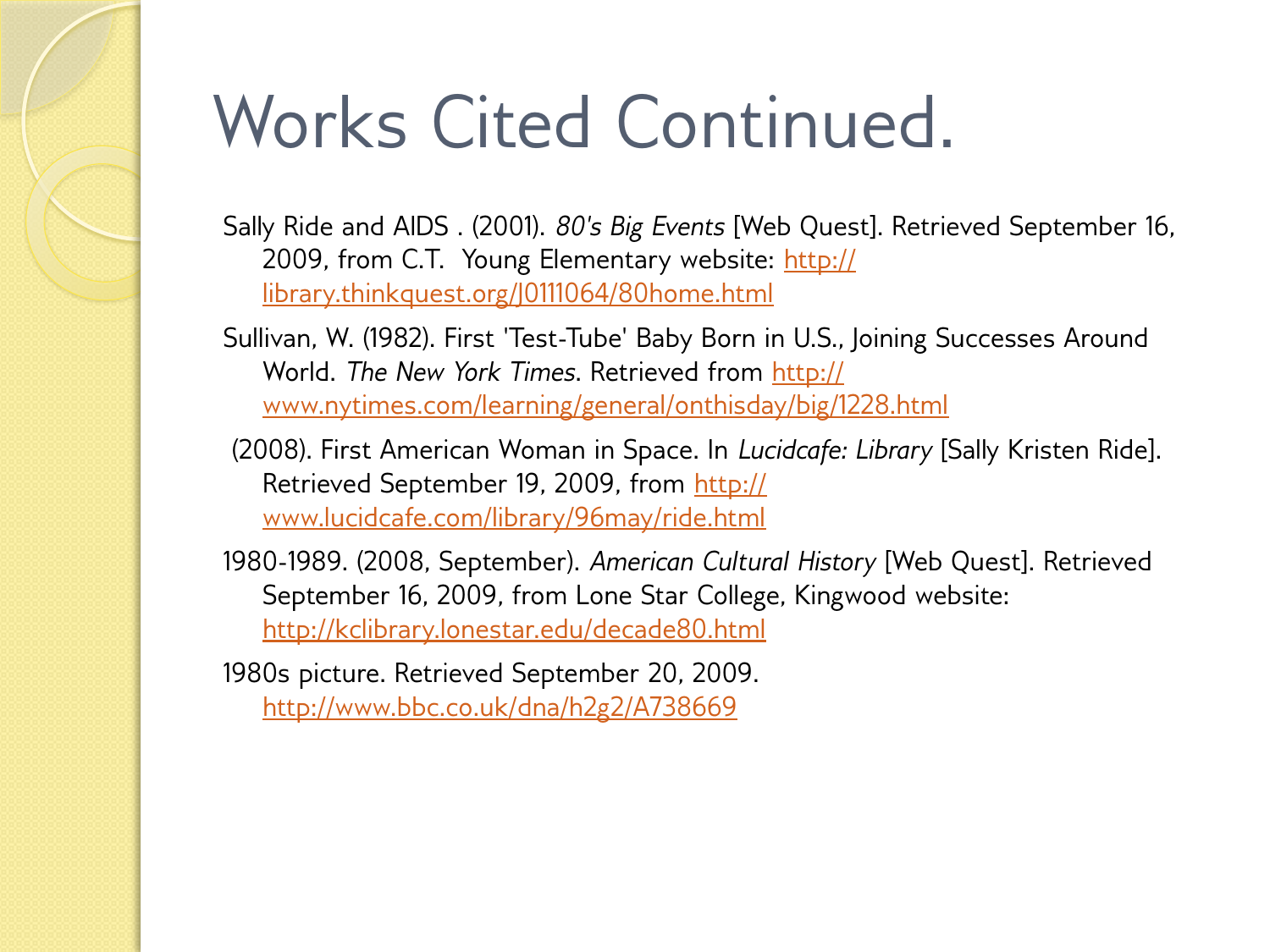

# Works Cited Continued.
Sally Ride and AIDS . (2001). 80's Big Events [Web Quest]. Retrieved September 16, 2009, from C.T.  Young Elementary website: http://library.thinkquest.org/J0111064/80home.html
Sullivan, W. (1982). First 'Test-Tube' Baby Born in U.S., Joining Successes Around World. The New York Times. Retrieved from http://www.nytimes.com/learning/general/onthisday/big/1228.html
 (2008). First American Woman in Space. In Lucidcafe: Library [Sally Kristen Ride]. Retrieved September 19, 2009, from http://www.lucidcafe.com/library/96may/ride.html
1980-1989. (2008, September). American Cultural History [Web Quest]. Retrieved September 16, 2009, from Lone Star College, Kingwood website: http://kclibrary.lonestar.edu/decade80.html
1980s picture. Retrieved September 20, 2009. http://www.bbc.co.uk/dna/h2g2/A738669